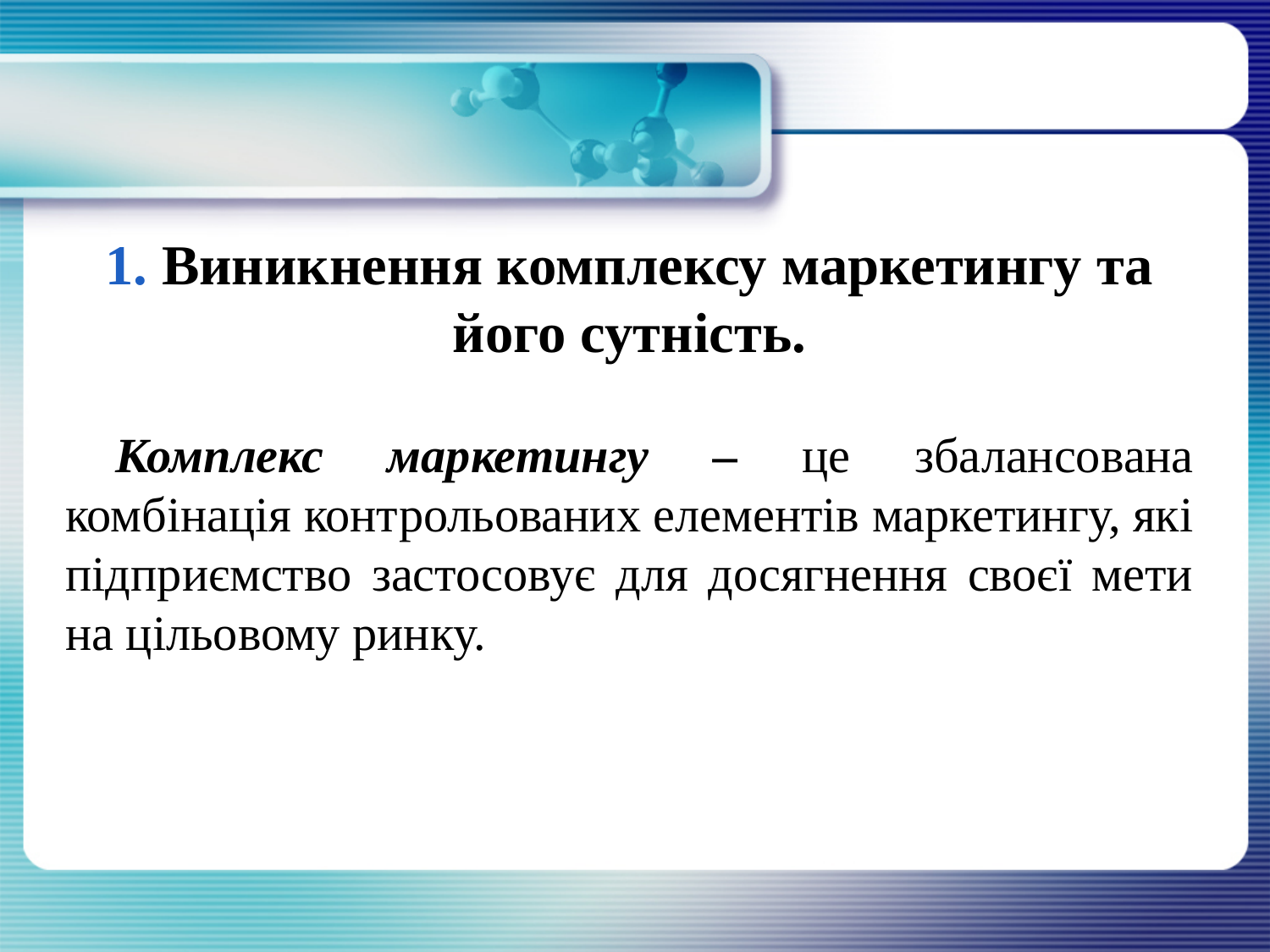

1. Виникнення комплексу маркетингу та його сутність.

Комплекс маркетингу – це збалансована комбінація контрольованих елементів маркетингу, які підприємство застосовує для досягнення своєї мети на цільовому ринку.